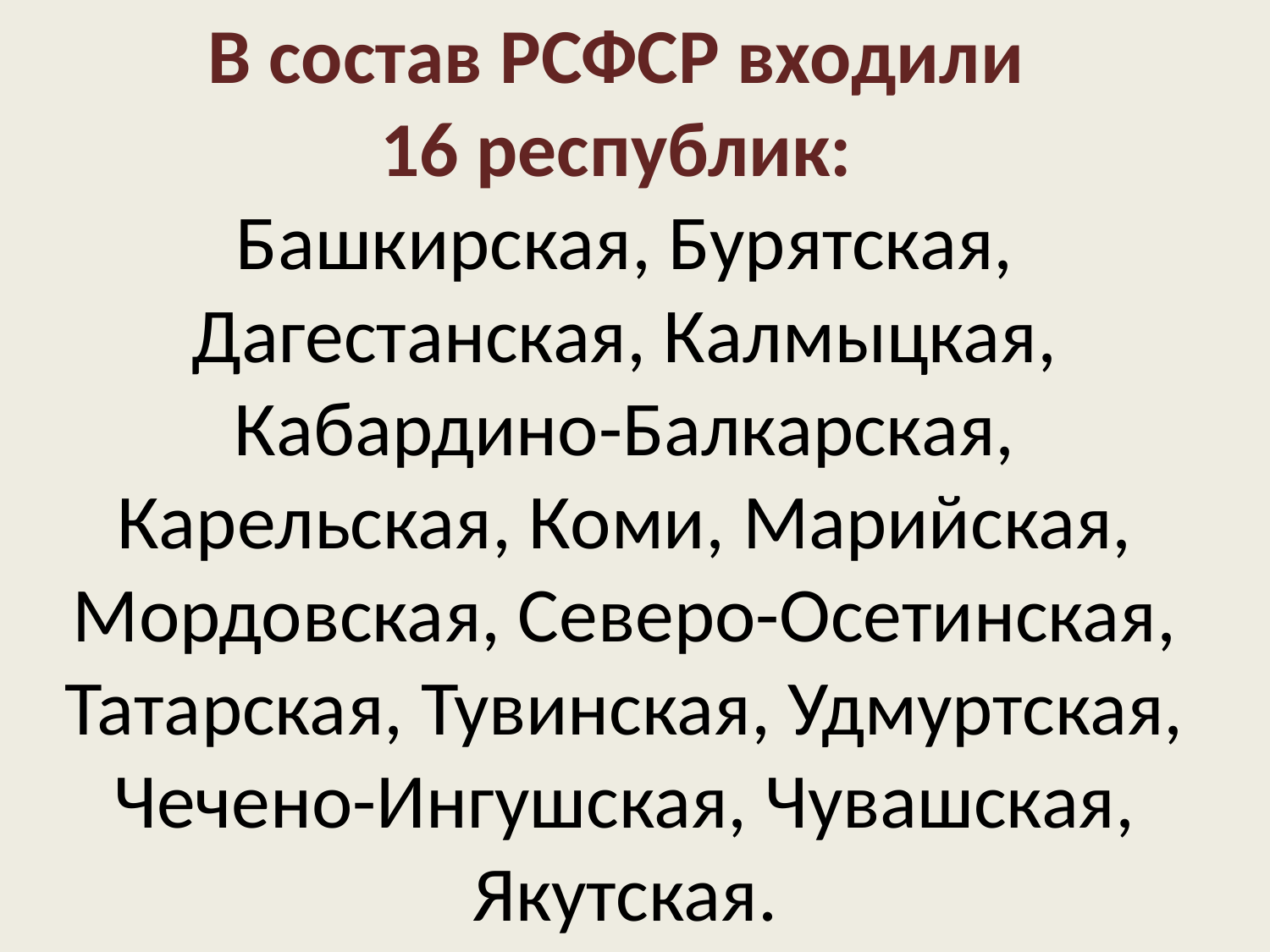

В состав РСФСР входили
16 республик:
Башкирская, Бурятская, Дагестанская, Калмыцкая, Кабардино-Балкарская, Карельская, Коми, Марийская, Мордовская, Северо-Осетинская, Татарская, Тувинская, Удмуртская, Чечено-Ингушская, Чувашская, Якутская.